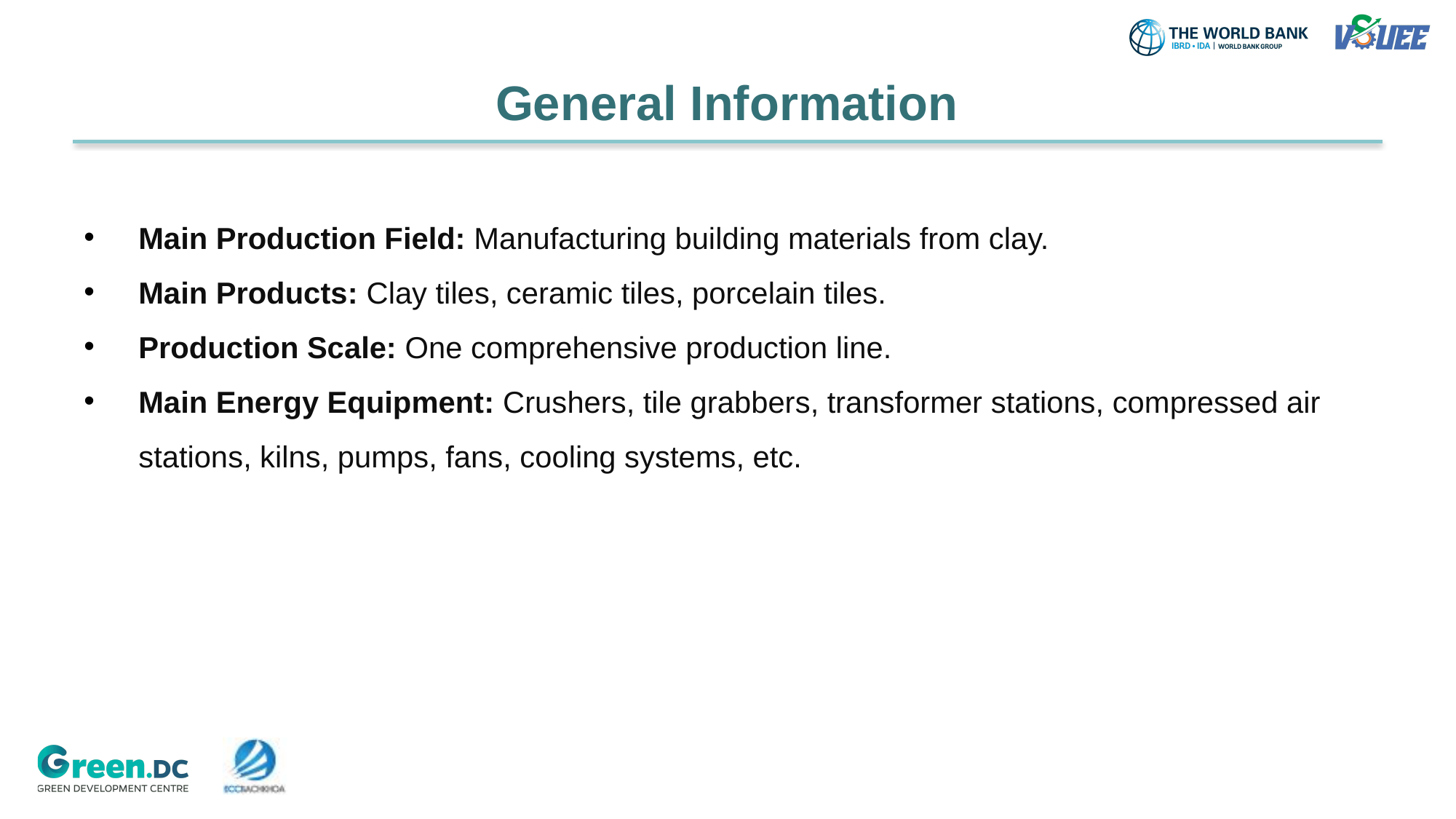

# General Information
Main Production Field: Manufacturing building materials from clay.
Main Products: Clay tiles, ceramic tiles, porcelain tiles.
Production Scale: One comprehensive production line.
Main Energy Equipment: Crushers, tile grabbers, transformer stations, compressed air stations, kilns, pumps, fans, cooling systems, etc.